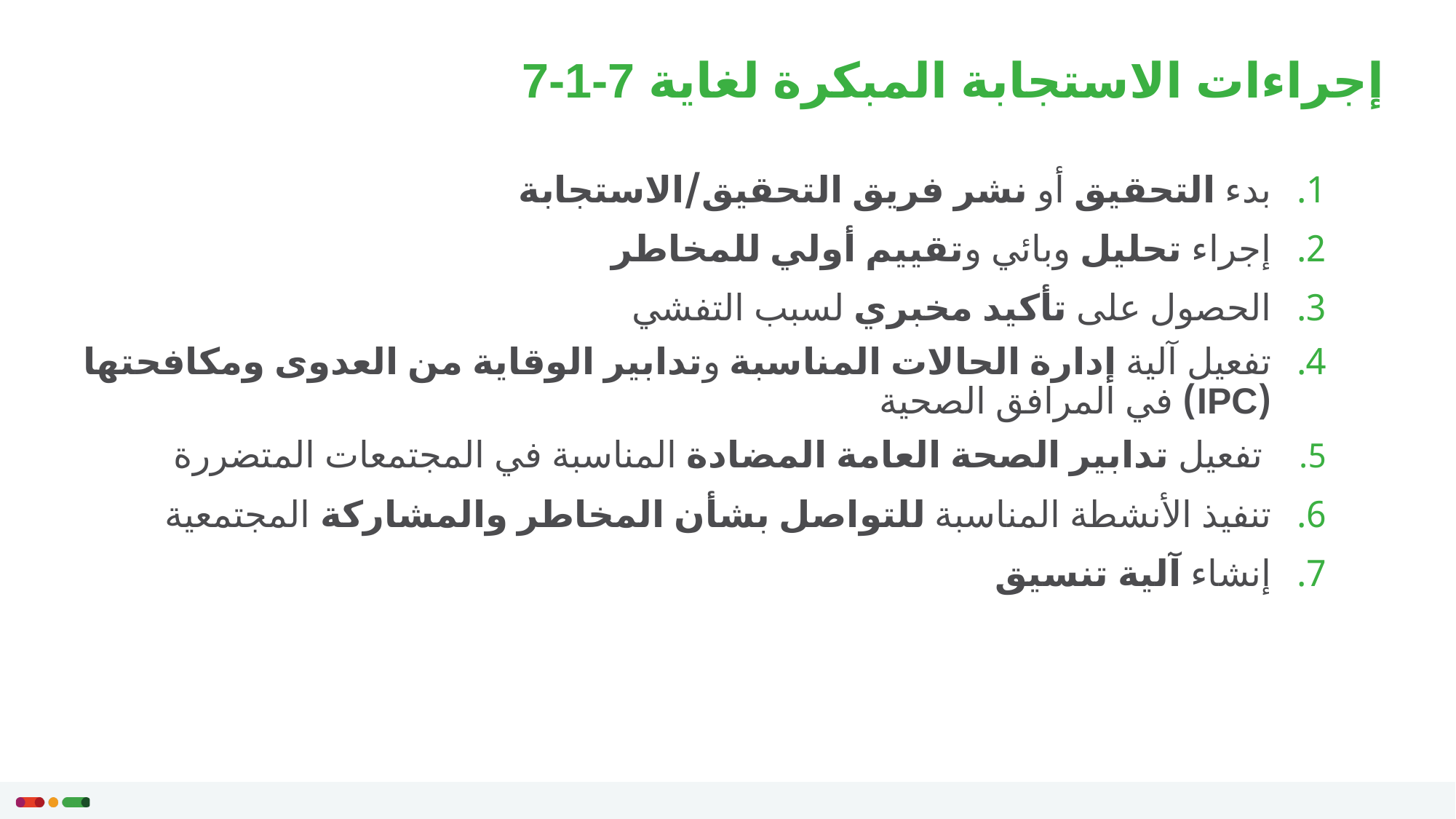

# إجراءات الاستجابة المبكرة لغاية 7-1-7

بدء التحقيق أو نشر فريق التحقيق/الاستجابة
إجراء تحليل وبائي وتقييم أولي للمخاطر
الحصول على تأكيد مخبري لسبب التفشي
تفعيل آلية إدارة الحالات المناسبة وتدابير الوقاية من العدوى ومكافحتها (IPC) في المرافق الصحية
 تفعيل تدابير الصحة العامة المضادة المناسبة في المجتمعات المتضررة
تنفيذ الأنشطة المناسبة للتواصل بشأن المخاطر والمشاركة المجتمعية
إنشاء آلية تنسيق